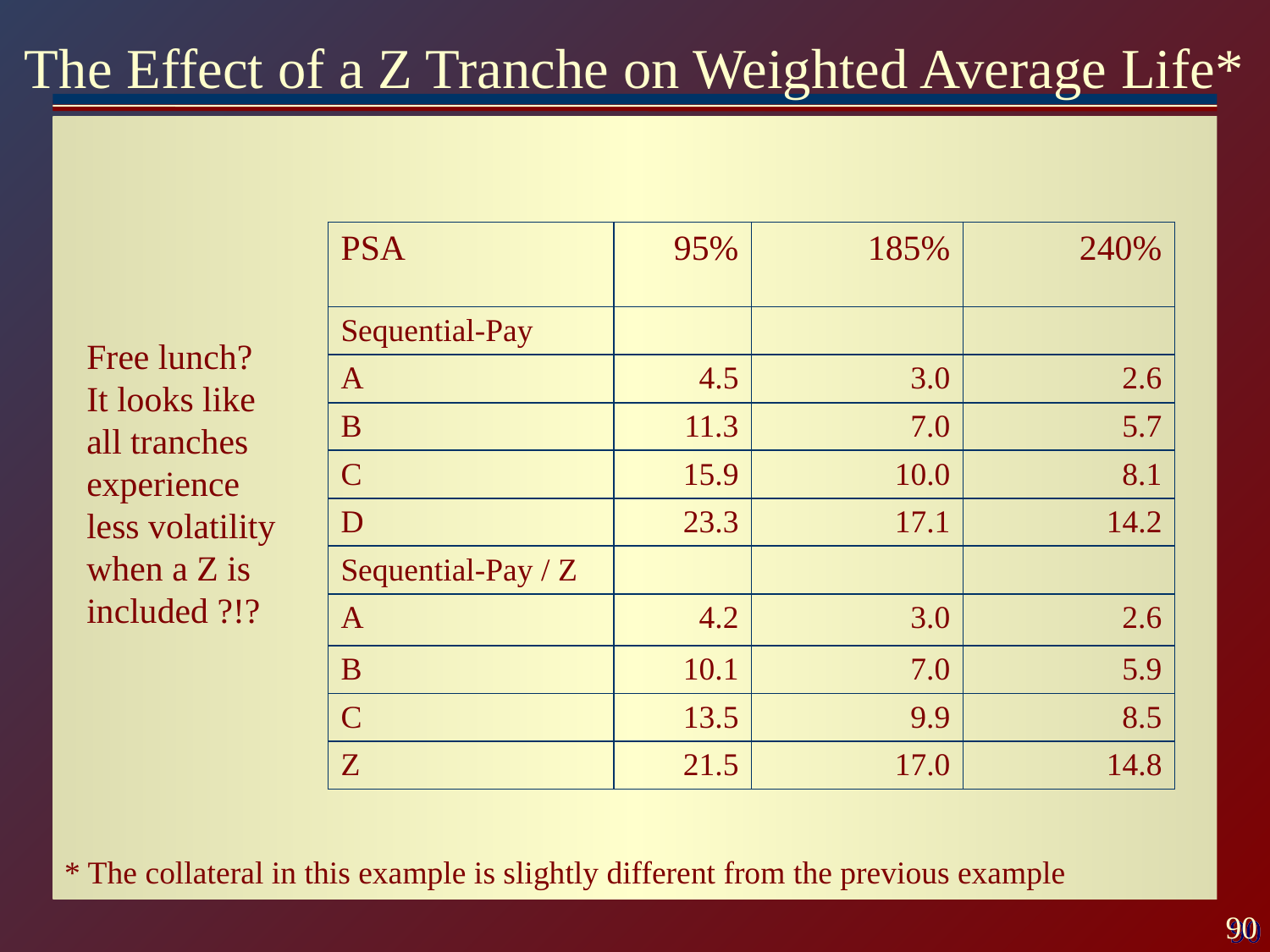

# The Effect of a Z Tranche on Weighted Average Life*
| PSA | 95% | 185% | 240% |
| --- | --- | --- | --- |
| Sequential-Pay |  |  |  |
| A | 4.5 | 3.0 | 2.6 |
| B | 11.3 | 7.0 | 5.7 |
| C | 15.9 | 10.0 | 8.1 |
| D | 23.3 | 17.1 | 14.2 |
| Sequential-Pay / Z |  |  |  |
| A | 4.2 | 3.0 | 2.6 |
| B | 10.1 | 7.0 | 5.9 |
| C | 13.5 | 9.9 | 8.5 |
| Z | 21.5 | 17.0 | 14.8 |
Free lunch?
It looks like all tranches experience less volatility when a Z is included ?!?
* The collateral in this example is slightly different from the previous example